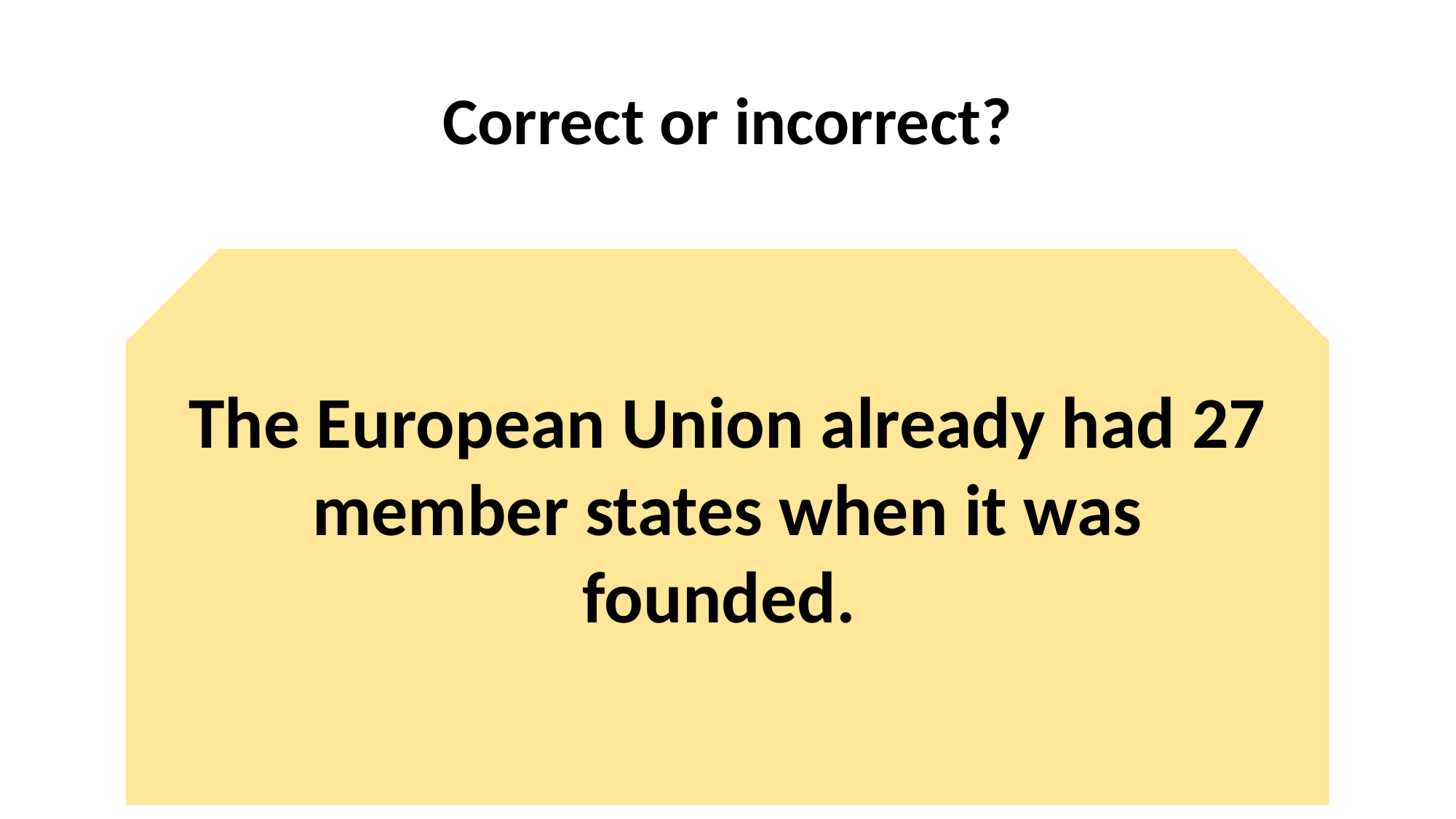

# Correct or incorrect?
The European Union already had 27 member states when it was founded.